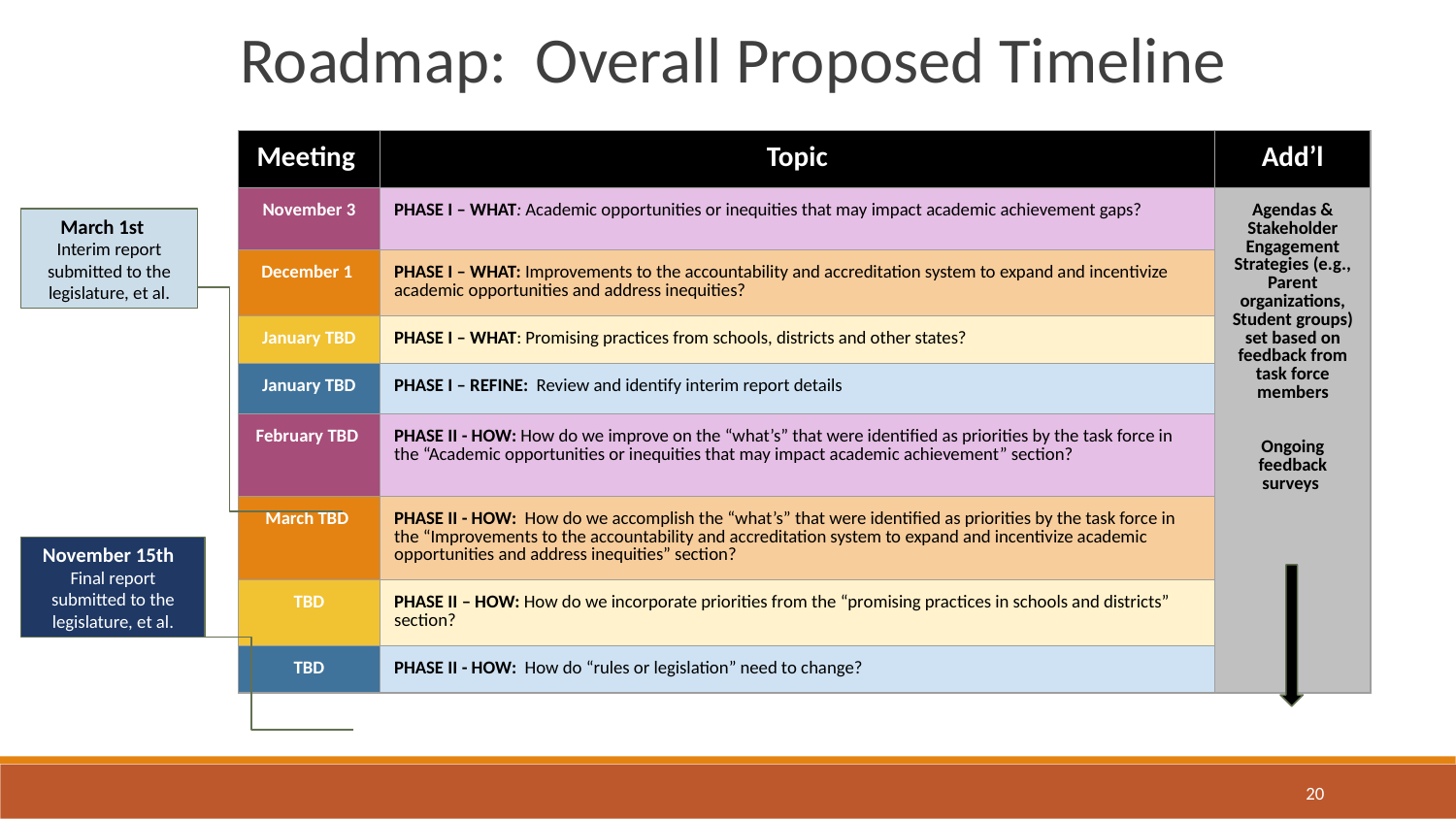

Roadmap:  Overall Proposed Timeline

| Meeting | Topic | Add’l |
| --- | --- | --- |
| November 3 | PHASE I – WHAT: Academic opportunities or inequities that may impact academic achievement gaps? | Agendas & Stakeholder Engagement Strategies (e.g., Parent organizations, Student groups) set based on feedback from task force members Ongoing feedback surveys |
| December 1 | PHASE I – WHAT: Improvements to the accountability and accreditation system to expand and incentivize academic opportunities and address inequities? |  |
| January TBD | PHASE I – WHAT: Promising practices from schools, districts and other states? |  |
| January TBD | PHASE I – REFINE: Review and identify interim report details |  |
| February TBD | PHASE II - HOW: How do we improve on the “what’s” that were identified as priorities by the task force in the “Academic opportunities or inequities that may impact academic achievement” section? |  |
| March TBD | PHASE II - HOW: How do we accomplish the “what’s” that were identified as priorities by the task force in the “Improvements to the accountability and accreditation system to expand and incentivize academic opportunities and address inequities” section? |  |
| TBD | PHASE II – HOW: How do we incorporate priorities from the “promising practices in schools and districts” section? |  |
| TBD | PHASE II - HOW: How do “rules or legislation” need to change? |  |
March 1st
Interim report submitted to the legislature, et al.
November 15th
Final report submitted to the legislature, et al.

20